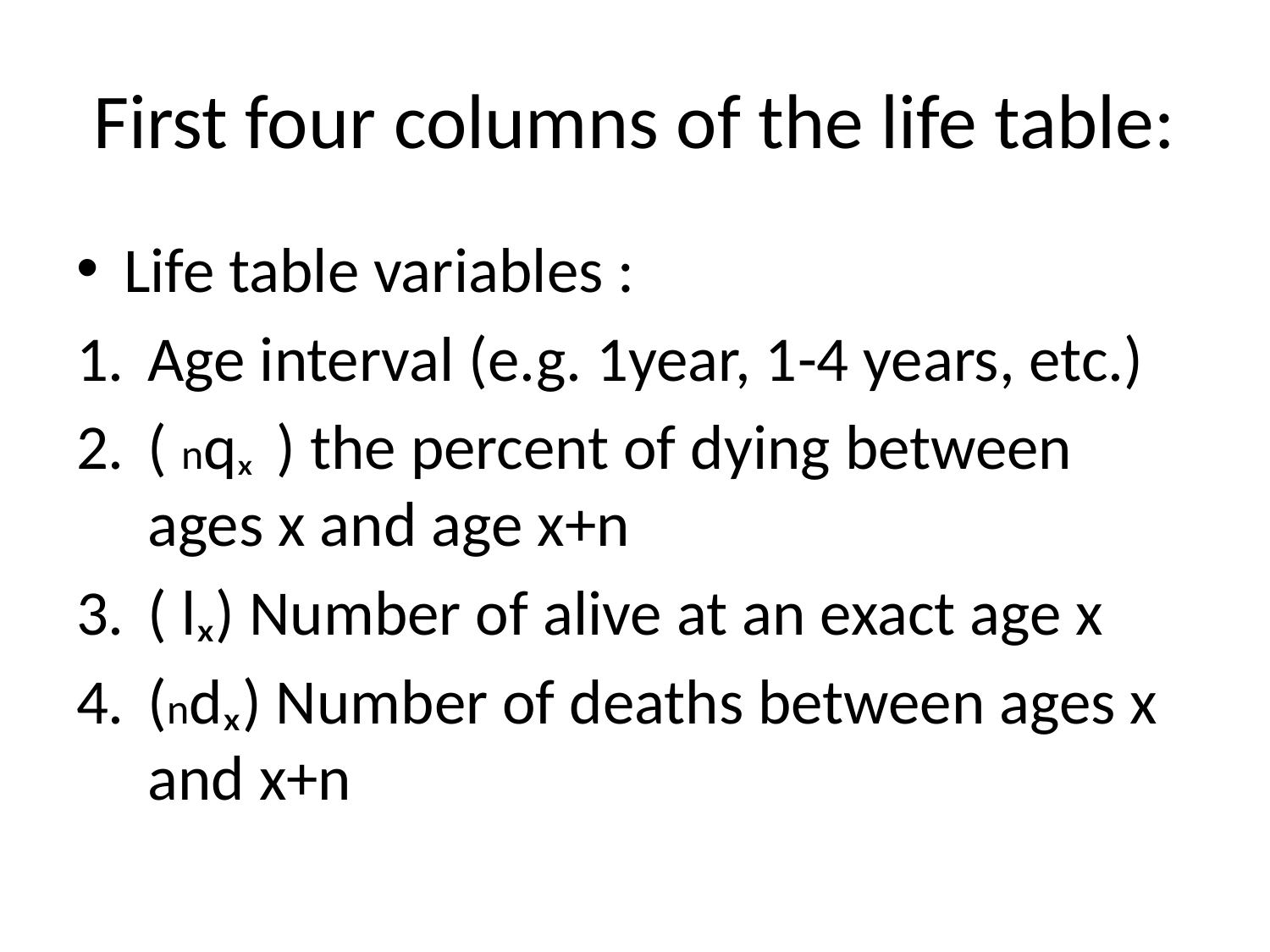

# First four columns of the life table:
Life table variables :
Age interval (e.g. 1year, 1-4 years, etc.)
( nqₓ  ) the percent of dying between ages x and age x+n
( lₓ) Number of alive at an exact age x
(ndₓ) Number of deaths between ages x and x+n